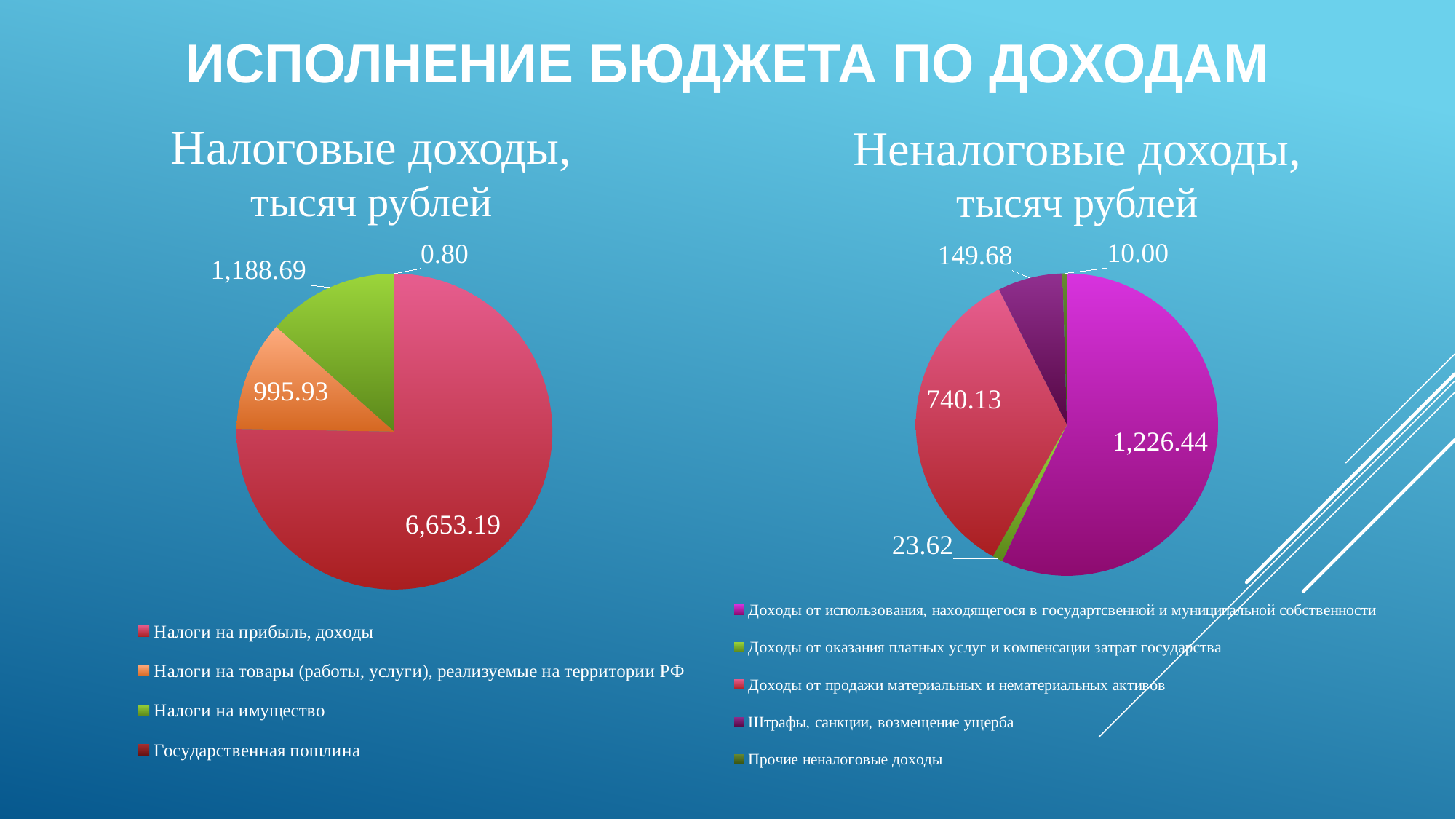

Исполнение бюджета по доходам
Налоговые доходы,
тысяч рублей
Неналоговые доходы,
тысяч рублей

### Chart

| Category |  |
|---|---|
| Налоги на прибыль, доходы
 | 6653.1899 |
| Налоги на товары (работы, услуги), реализуемые на территории РФ
 | 995.92556 |
| Налоги на имущество
 | 1188.6902 |
| Государственная пошлина
 | 0.8 |

### Chart

| Category |  |
|---|---|
| Доходы от использования, находящегося в государтсвенной и муниципальной собственности
 | 1226.43878 |
| Доходы от оказания платных услуг и компенсации затрат государства
 | 23.61604 |
| Доходы от продажи материальных и нематериальных активов
 | 740.1254 |
| Штрафы, санкции, возмещение ущерба
 | 149.67828 |
| Прочие неналоговые доходы
 | 10.0 |